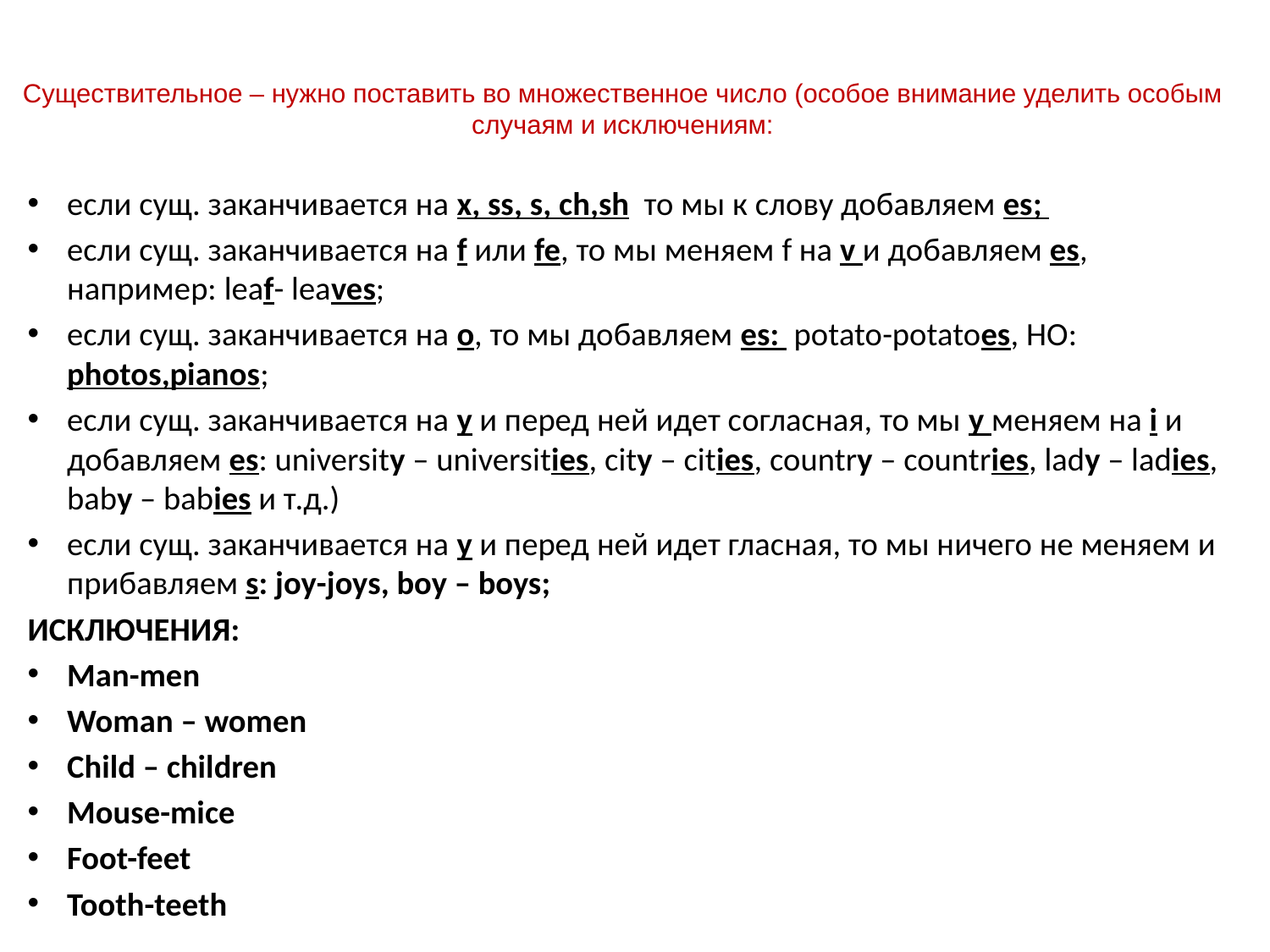

# Существительное – нужно поставить во множественное число (особое внимание уделить особым случаям и исключениям:
если сущ. заканчивается на x, ss, s, ch,sh  то мы к слову добавляем es;
если сущ. заканчивается на f или fe, то мы меняем f на v и добавляем es, например: leaf- leaves;
если сущ. заканчивается на о, то мы добавляем es:  potato-potatoes, НО: photos,pianos;
если сущ. заканчивается на у и перед ней идет согласная, то мы у меняем на i и добавляем es: university – universities, city – cities, country – countries, lady – ladies, baby – babies и т.д.)
если сущ. заканчивается на у и перед ней идет гласная, то мы ничего не меняем и прибавляем s: joy-joys, boy – boys;
ИСКЛЮЧЕНИЯ:
Man-men
Woman – women
Child – children
Mouse-mice
Foot-feet
Tooth-teeth